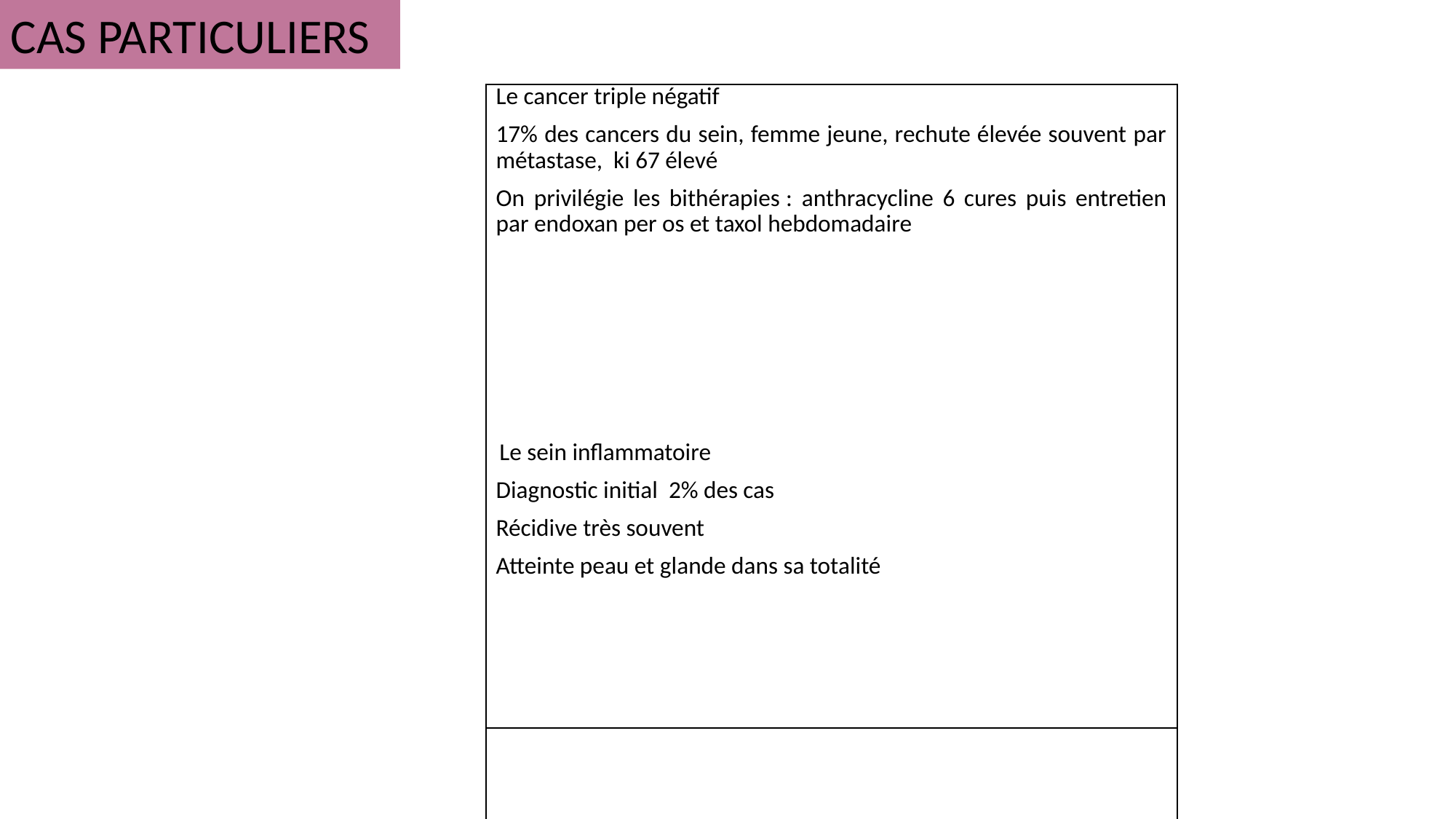

CAS PARTICULIERS
| Le cancer triple négatif 17% des cancers du sein, femme jeune, rechute élevée souvent par métastase, ki 67 élevé On privilégie les bithérapies : anthracycline 6 cures puis entretien par endoxan per os et taxol hebdomadaire  Le sein inflammatoire Diagnostic initial 2% des cas Récidive très souvent Atteinte peau et glande dans sa totalité |
| --- |
|  |
|  |
| --- |